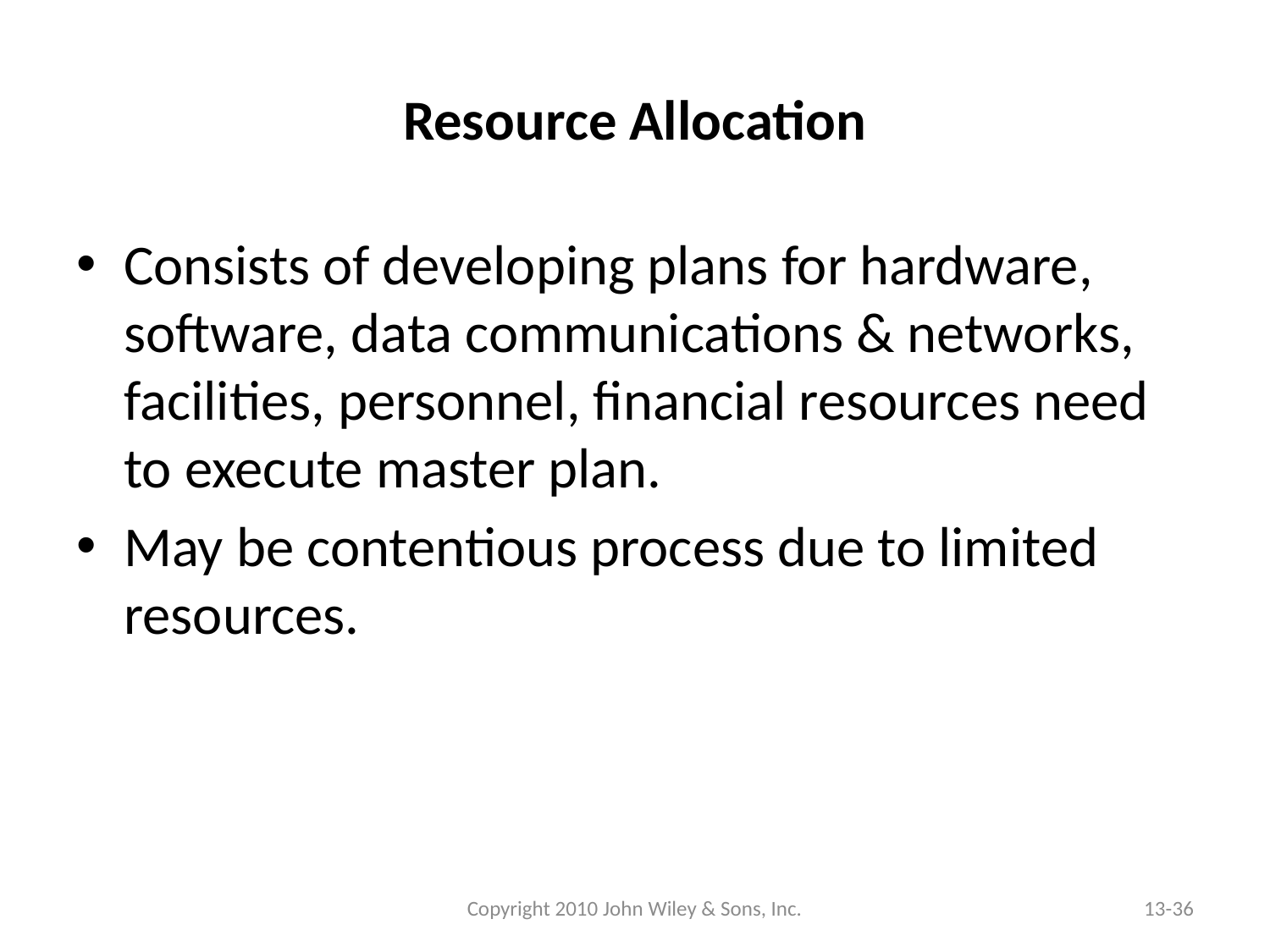

# Resource Allocation
Consists of developing plans for hardware, software, data communications & networks, facilities, personnel, financial resources need to execute master plan.
May be contentious process due to limited resources.
Copyright 2010 John Wiley & Sons, Inc.
13-36